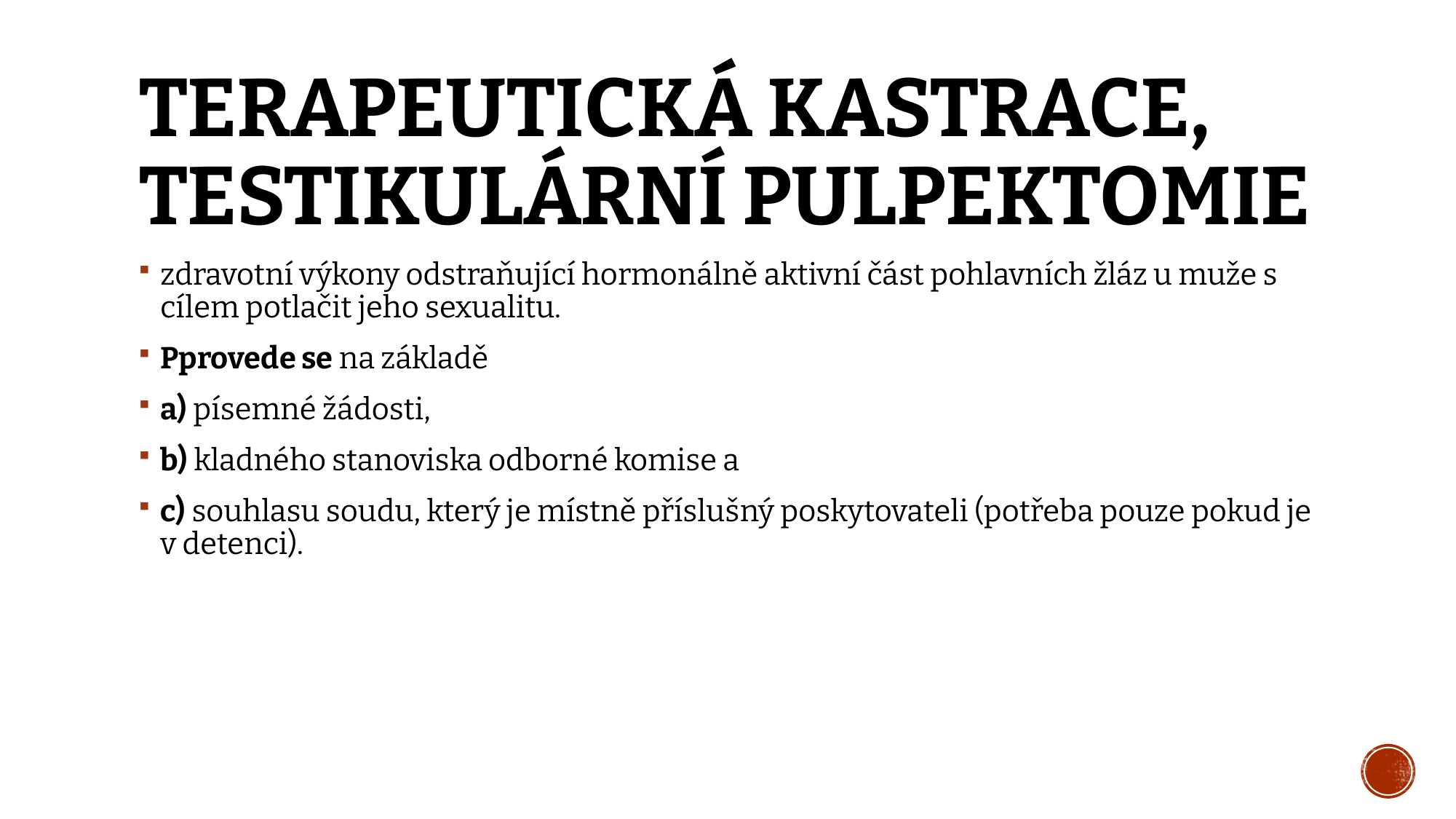

# Terapeutická kastrace, testikulární pulpektomie
zdravotní výkony odstraňující hormonálně aktivní část pohlavních žláz u muže s cílem potlačit jeho sexualitu.
Pprovede se na základě
a) písemné žádosti,
b) kladného stanoviska odborné komise a
c) souhlasu soudu, který je místně příslušný poskytovateli (potřeba pouze pokud je v detenci).